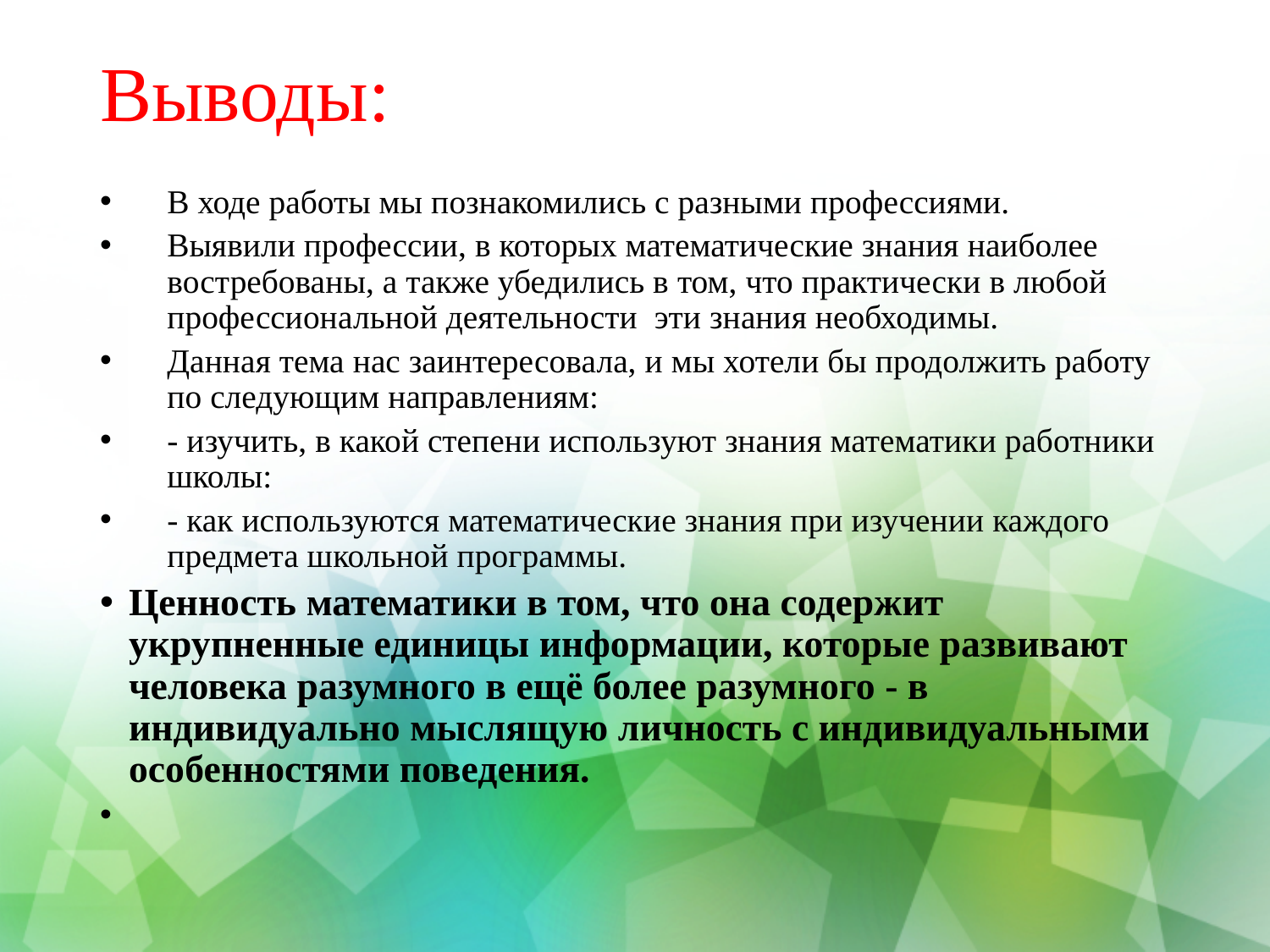

# Выводы:
В ходе работы мы познакомились с разными профессиями.
Выявили профессии, в которых математические знания наиболее востребованы, а также убедились в том, что практически в любой профессиональной деятельности  эти знания необходимы.
Данная тема нас заинтересовала, и мы хотели бы продолжить работу по следующим направлениям:
- изучить, в какой степени используют знания математики работники  школы:
- как используются математические знания при изучении каждого предмета школьной программы.
Ценность математики в том, что она содержит укрупненные единицы информации, которые развивают человека разумного в ещё более разумного - в индивидуально мыслящую личность с индивидуальными особенностями поведения.